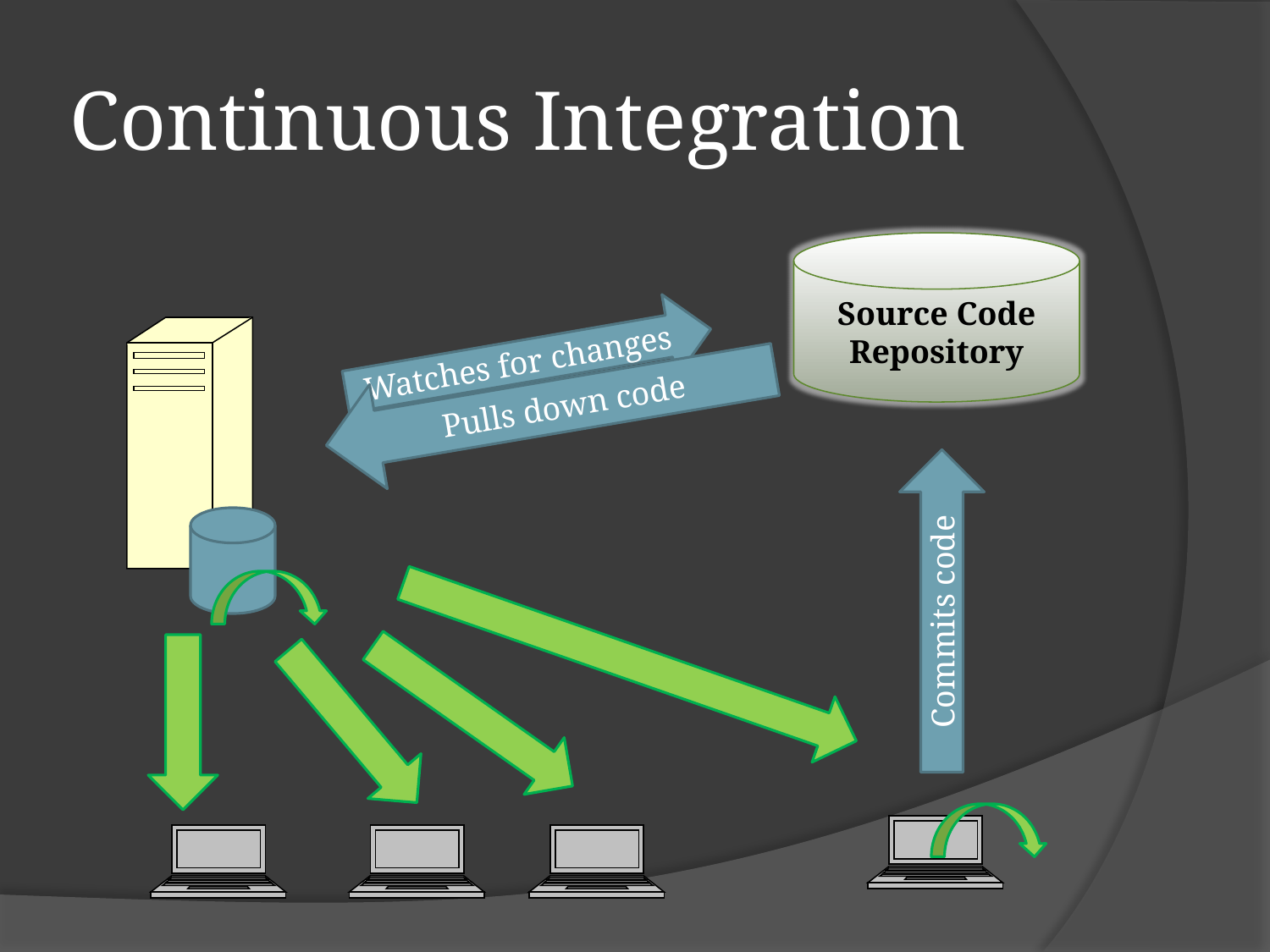

# Continuous Integration
Source Code
Repository

Watches for changes
Pulls down code

Commits code